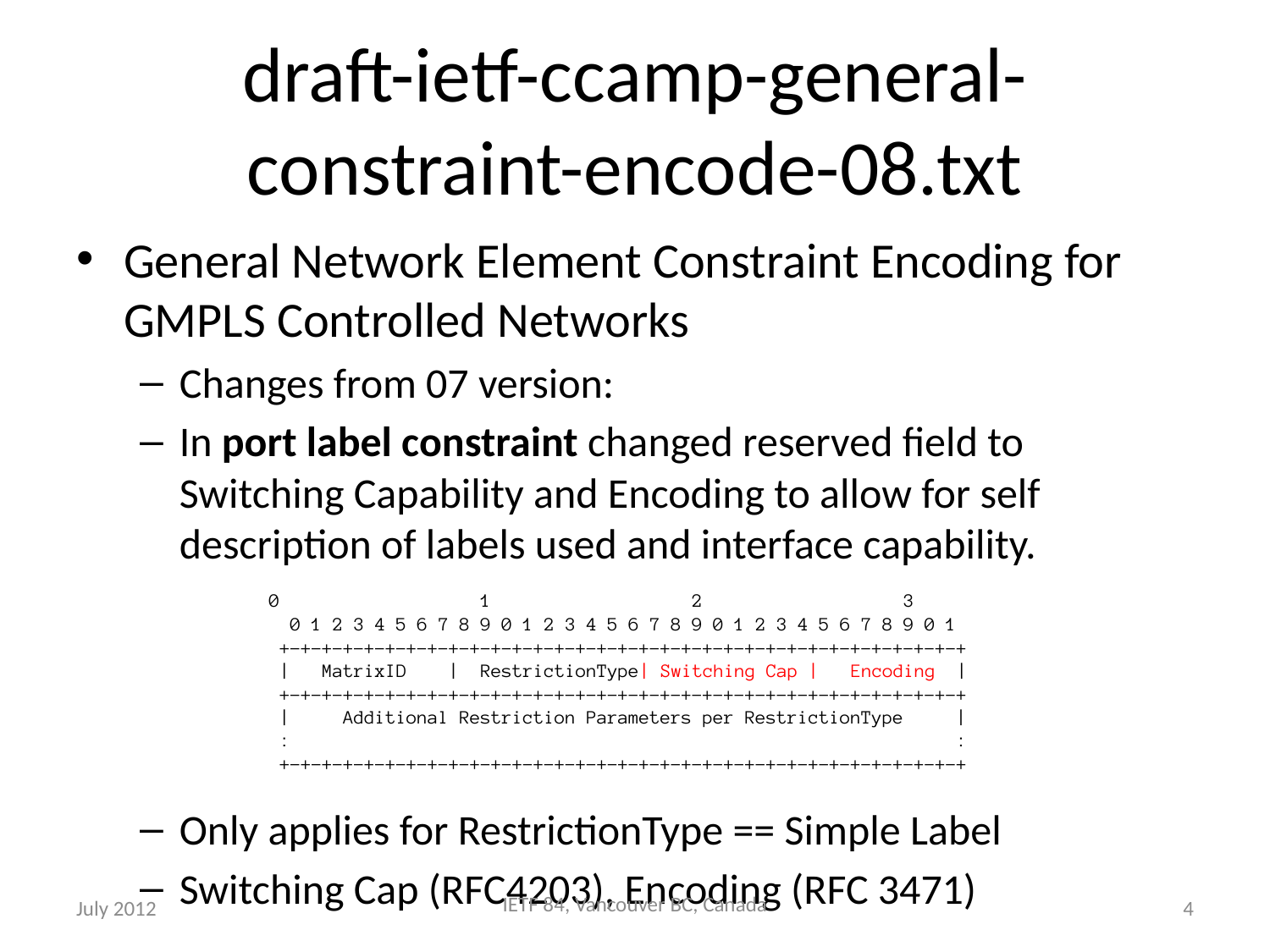

# draft-ietf-ccamp-general-constraint-encode-08.txt
General Network Element Constraint Encoding for GMPLS Controlled Networks
Changes from 07 version:
In port label constraint changed reserved field to Switching Capability and Encoding to allow for self description of labels used and interface capability.

Only applies for RestrictionType == Simple Label
Switching Cap (RFC4203), Encoding (RFC 3471)

 0                   1                   2                   3
   0 1 2 3 4 5 6 7 8 9 0 1 2 3 4 5 6 7 8 9 0 1 2 3 4 5 6 7 8 9 0 1
  +-+-+-+-+-+-+-+-+-+-+-+-+-+-+-+-+-+-+-+-+-+-+-+-+-+-+-+-+-+-+-+-+
  |   MatrixID    |  RestrictionType| Switching Cap |   Encoding  |
  +-+-+-+-+-+-+-+-+-+-+-+-+-+-+-+-+-+-+-+-+-+-+-+-+-+-+-+-+-+-+-+-+
  |     Additional Restriction Parameters per RestrictionType     |
  :                                                               :
  +-+-+-+-+-+-+-+-+-+-+-+-+-+-+-+-+-+-+-+-+-+-+-+-+-+-+-+-+-+-+-+-+
IETF 84, Vancouver BC, Canada
July 2012
4